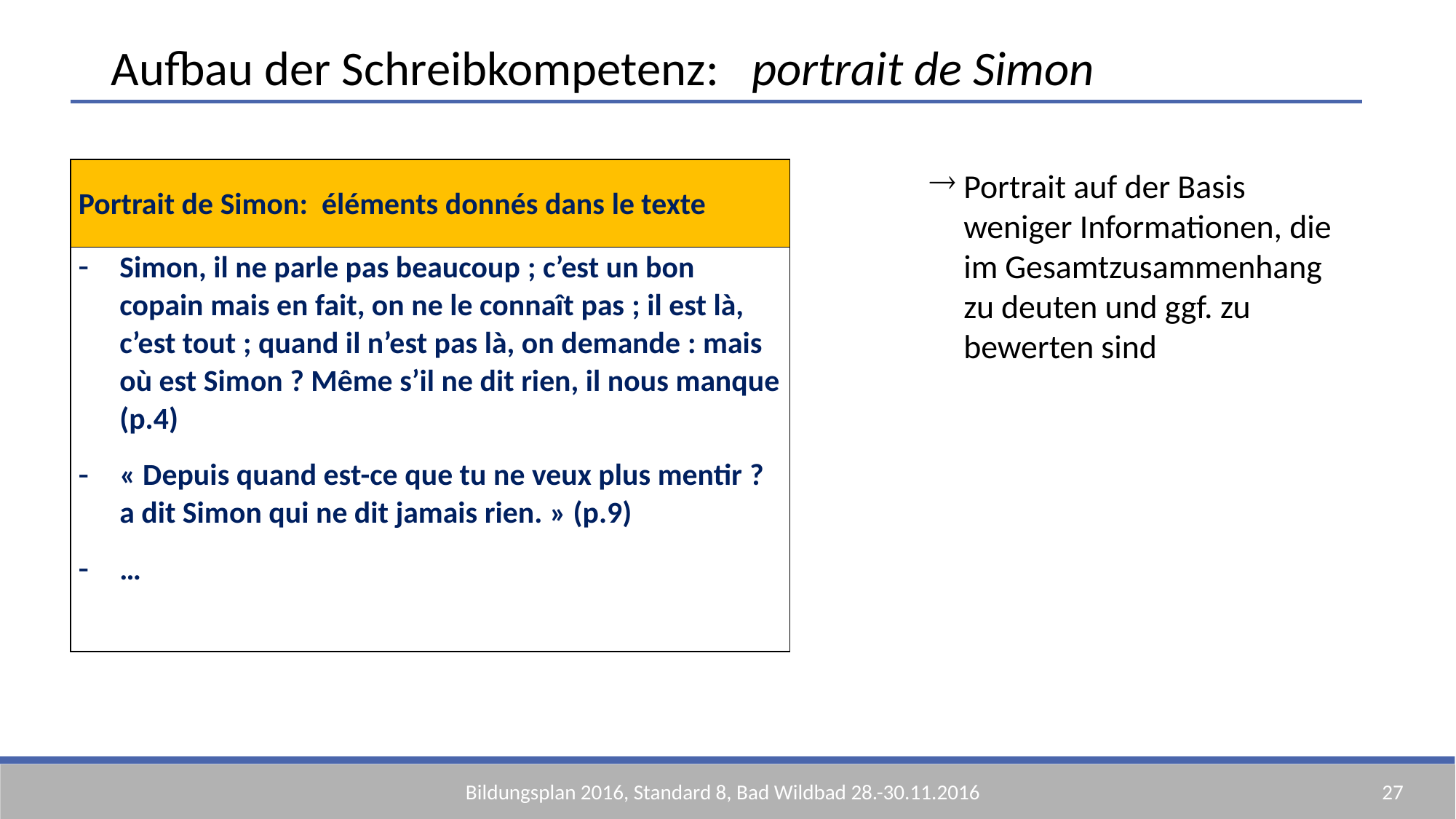

Aufbau der Schreibkompetenz:   portrait de Simon
| Portrait de Simon: éléments donnés dans le texte |
| --- |
| Simon, il ne parle pas beaucoup ; c’est un bon copain mais en fait, on ne le connaît pas ; il est là, c’est tout ; quand il n’est pas là, on demande : mais où est Simon ? Même s’il ne dit rien, il nous manque (p.4) « Depuis quand est-ce que tu ne veux plus mentir ? a dit Simon qui ne dit jamais rien. » (p.9) … |
Portrait auf der Basis weniger Informationen, die im Gesamtzusammenhang zu deuten und ggf. zu bewerten sind